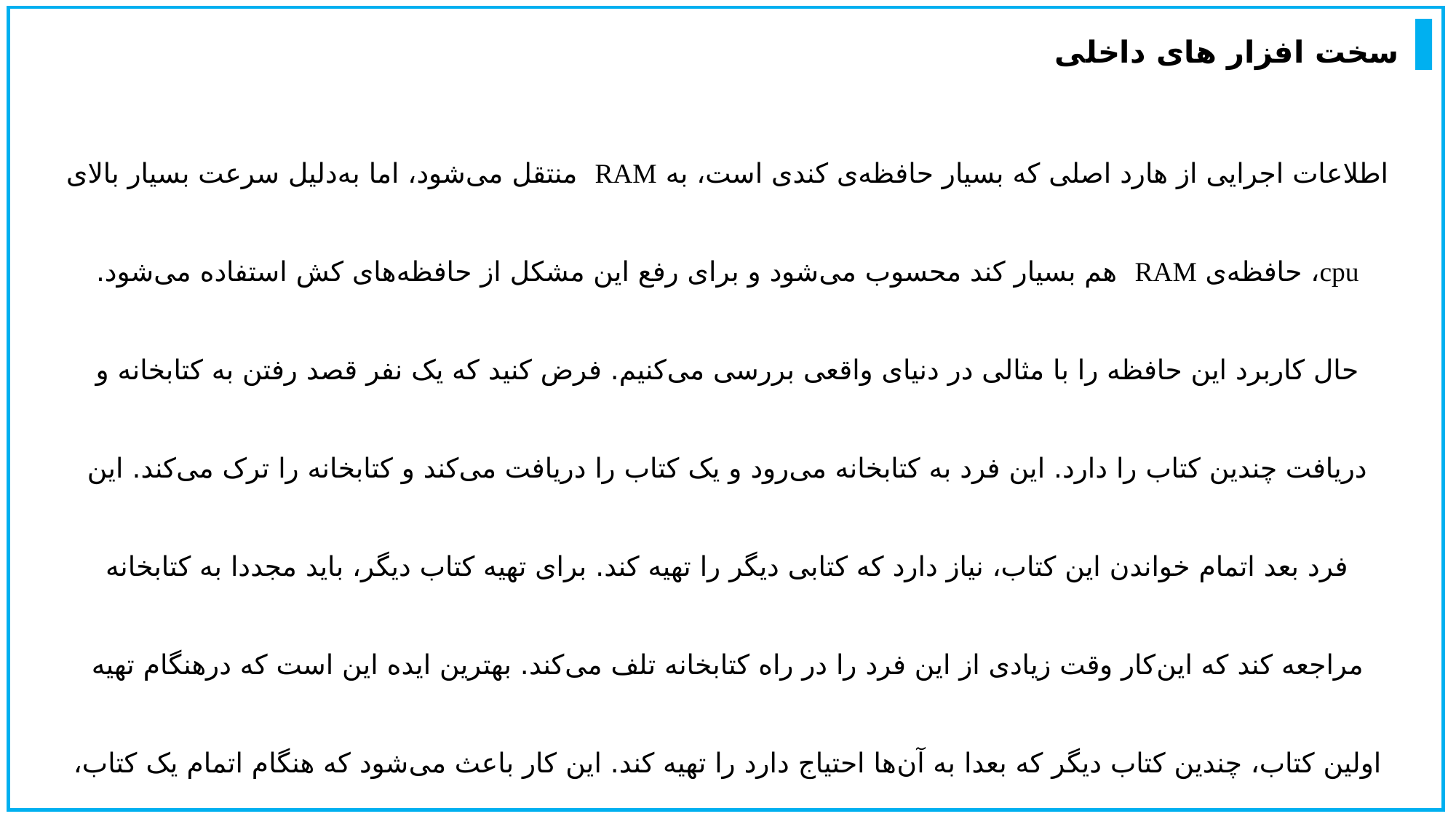

سخت‌ افزار های داخلی
اطلاعات اجرایی از هارد اصلی که بسیار حافظه‌ی کندی است، به RAM  منتقل می‌شود، اما به‌دلیل سرعت بسیار بالای cpu، حافظه‌ی RAM  هم بسیار کند محسوب می‌شود و برای رفع این مشکل از حافظه‌های کش استفاده می‌شود.
حال کاربرد این حافظه را با مثالی در دنیای واقعی بررسی می‌کنیم. فرض کنید که یک نفر قصد رفتن به کتابخانه و دریافت چندین کتاب را دارد. این فرد به کتابخانه می‌رود و یک کتاب را دریافت می‌کند و کتابخانه را ترک می‌کند. این فرد بعد اتمام خواندن این کتاب، نیاز دارد که کتابی دیگر را تهیه کند. برای تهیه کتاب دیگر، باید مجددا به کتابخانه مراجعه کند که این‌کار وقت زیادی از این فرد را در راه کتابخانه تلف می‌کند. بهترین ایده این است که درهنگام تهیه اولین کتاب، چندین کتاب دیگر که بعدا به آن‌ها احتیاج دارد را تهیه کند. این کار باعث می‌شود که هنگام اتمام یک کتاب، مجددا به کتا‌بخانه مراجعه نکند و باعث صرفه‌جویی در وقت شود.